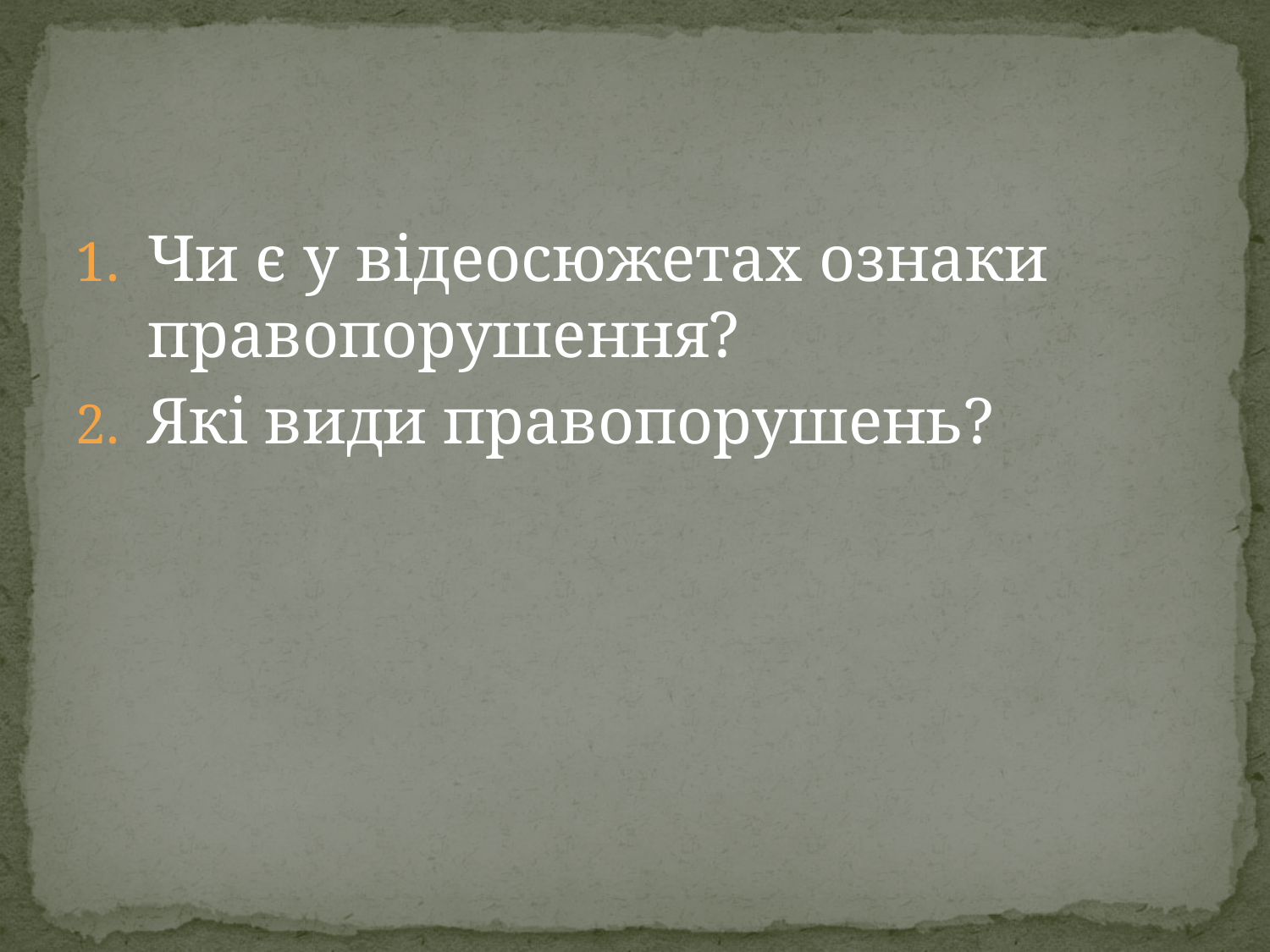

Чи є у відеосюжетах ознаки правопорушення?
Які види правопорушень?